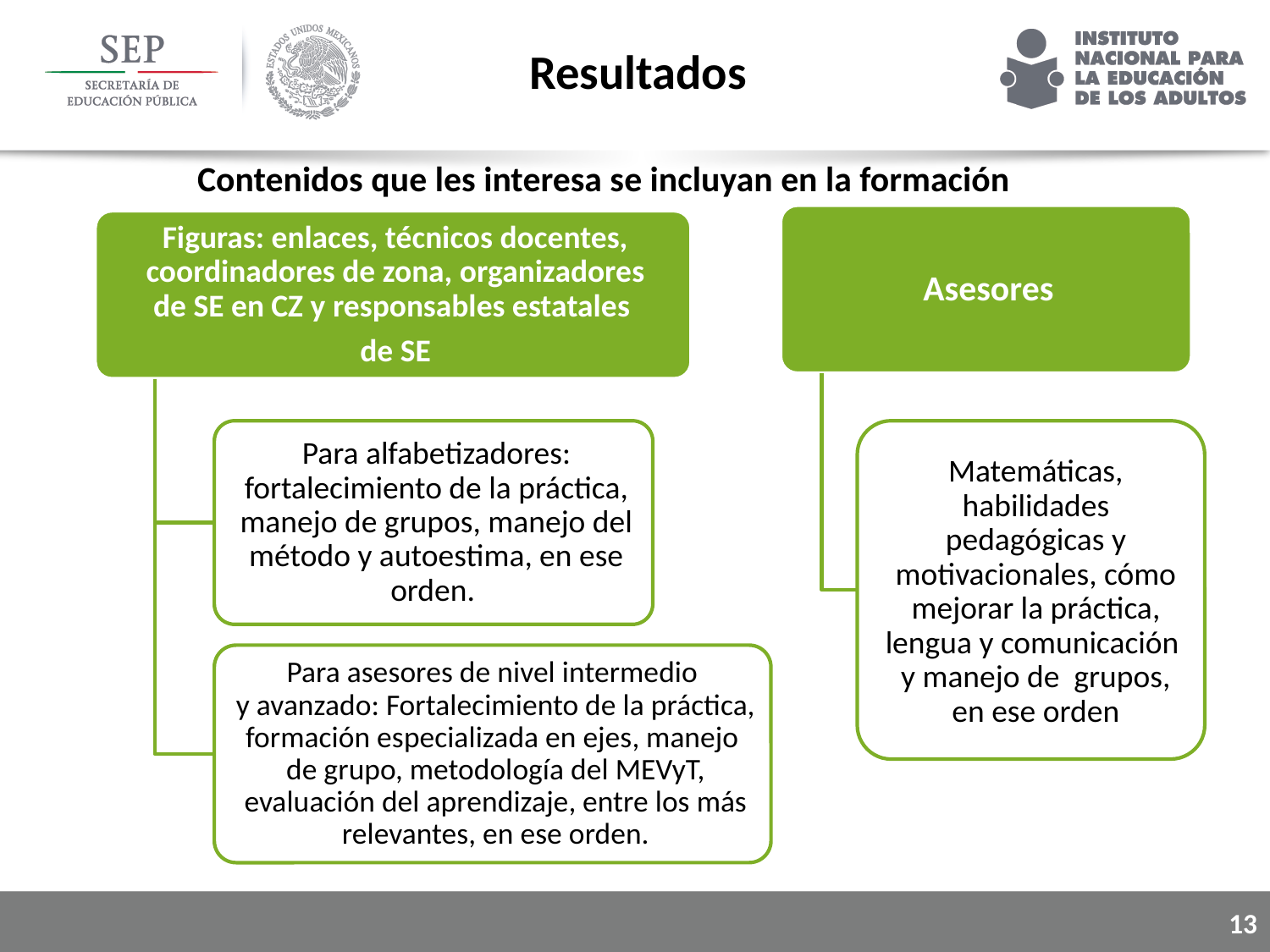

Resultados
Contenidos que les interesa se incluyan en la formación
Figuras: enlaces, técnicos docentes, coordinadores de zona, organizadores
de SE en CZ y responsables estatales
de SE
Para alfabetizadores: fortalecimiento de la práctica, manejo de grupos, manejo del método y autoestima, en ese orden.
Para asesores de nivel intermedio
y avanzado: Fortalecimiento de la práctica, formación especializada en ejes, manejo
de grupo, metodología del MEVyT, evaluación del aprendizaje, entre los más relevantes, en ese orden.
Asesores

Matemáticas, habilidades pedagógicas y motivacionales, cómo mejorar la práctica, lengua y comunicación  y manejo de  grupos, en ese orden

13